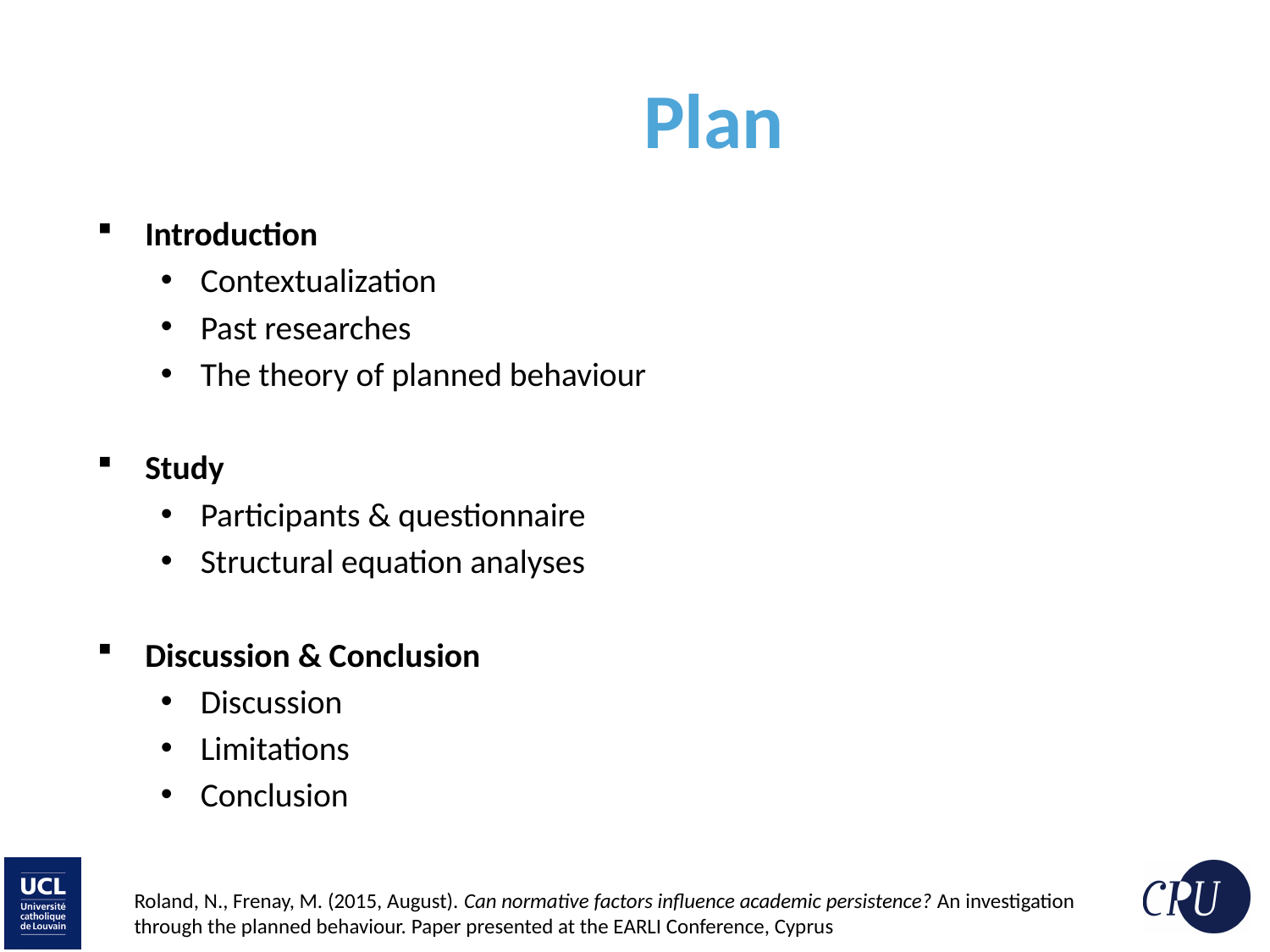

# Plan
Introduction
Contextualization
Past researches
The theory of planned behaviour

Study
Participants & questionnaire
Structural equation analyses

Discussion & Conclusion
Discussion
Limitations
Conclusion

Roland, N., Frenay, M. (2015, August). Can normative factors influence academic persistence? An investigation through the planned behaviour. Paper presented at the EARLI Conference, Cyprus